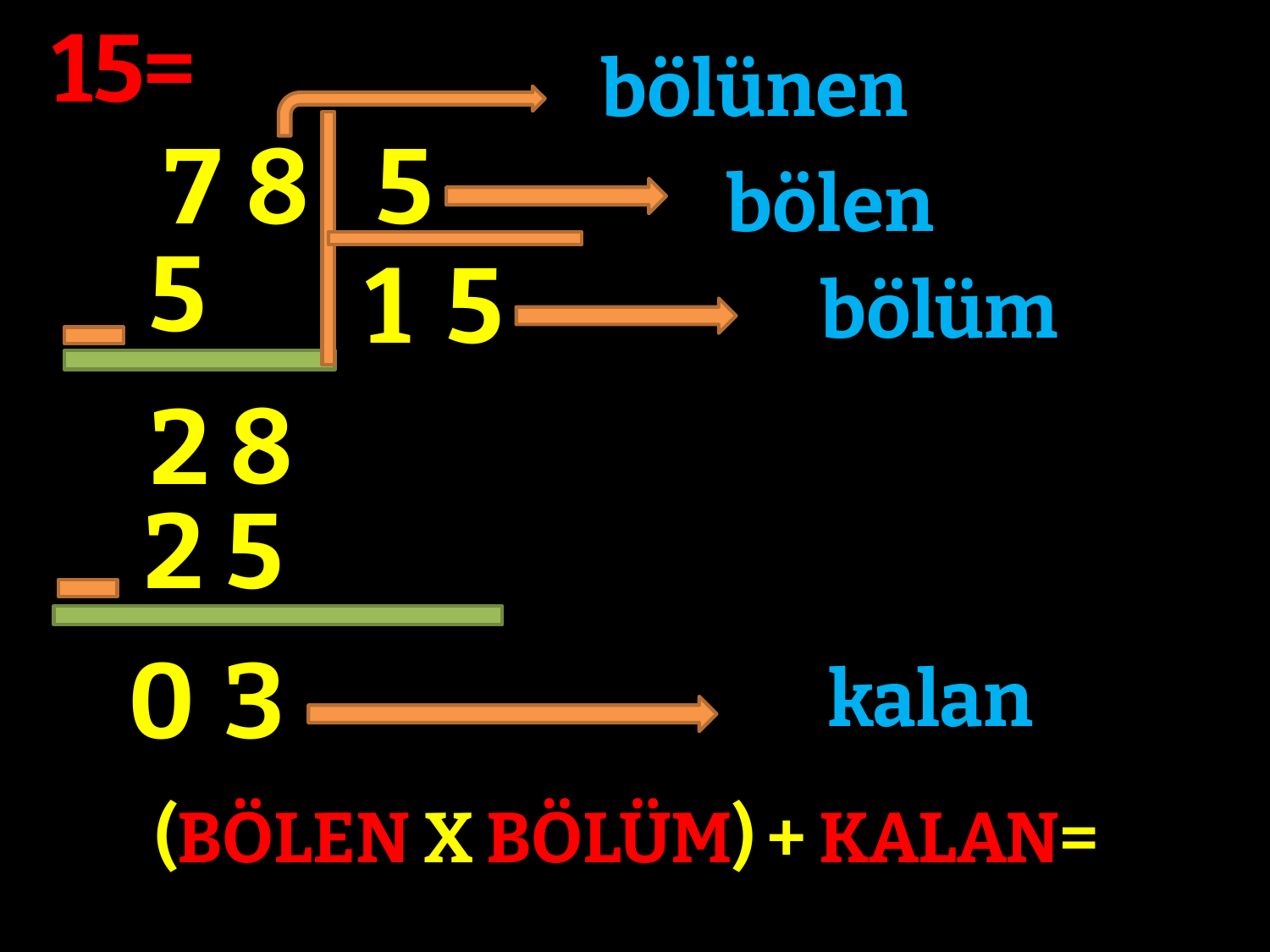

15=
bölünen

8
7
5
bölen

5
1
5
bölüm
#

8
2
2
5

0
3
kalan

(BÖLEN X BÖLÜM) + KALAN=